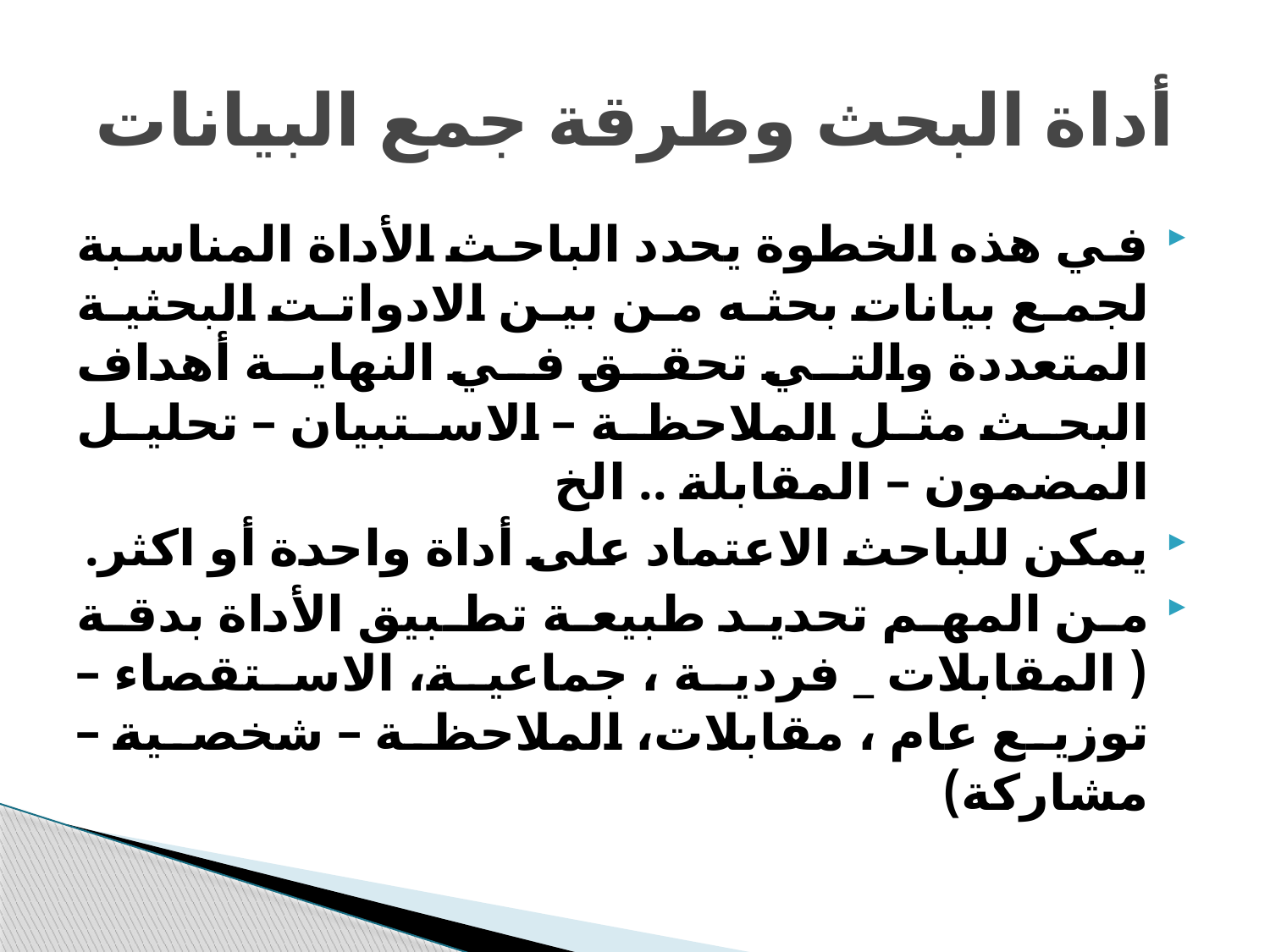

# أداة البحث وطرقة جمع البيانات
في هذه الخطوة يحدد الباحث الأداة المناسبة لجمع بيانات بحثه من بين الادواتت البحثية المتعددة والتي تحقق في النهاية أهداف البحث مثل الملاحظة – الاستبيان – تحليل المضمون – المقابلة .. الخ
يمكن للباحث الاعتماد على أداة واحدة أو اكثر.
من المهم تحديد طبيعة تطبيق الأداة بدقة ( المقابلات _ فردية ، جماعية، الاستقصاء – توزيع عام ، مقابلات، الملاحظة – شخصية – مشاركة)